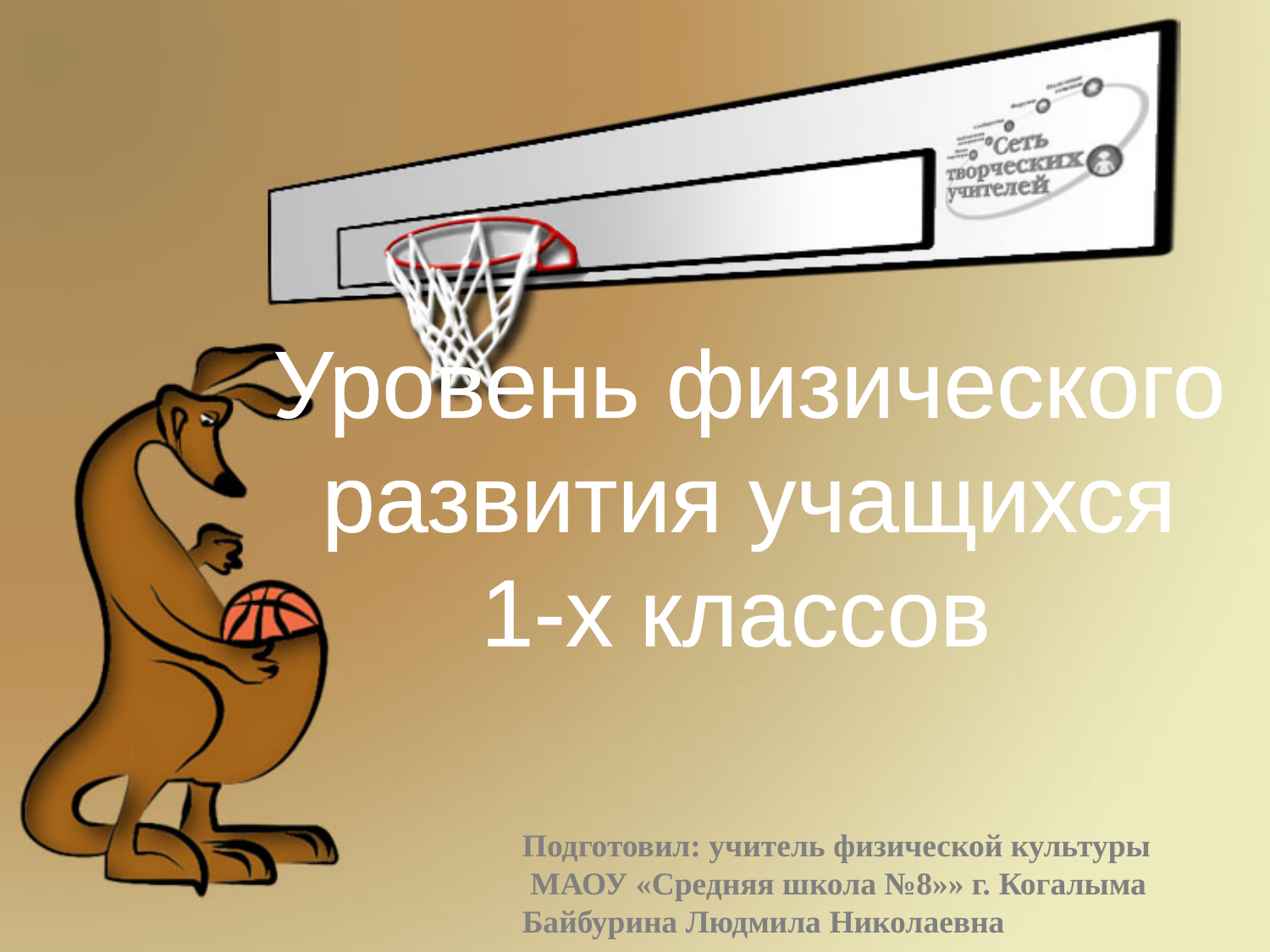

#
Уровень физического
развития учащихся
1-х классов
Подготовил: учитель физической культуры
 МАОУ «Средняя школа №8»» г. Когалыма
Байбурина Людмила Николаевна